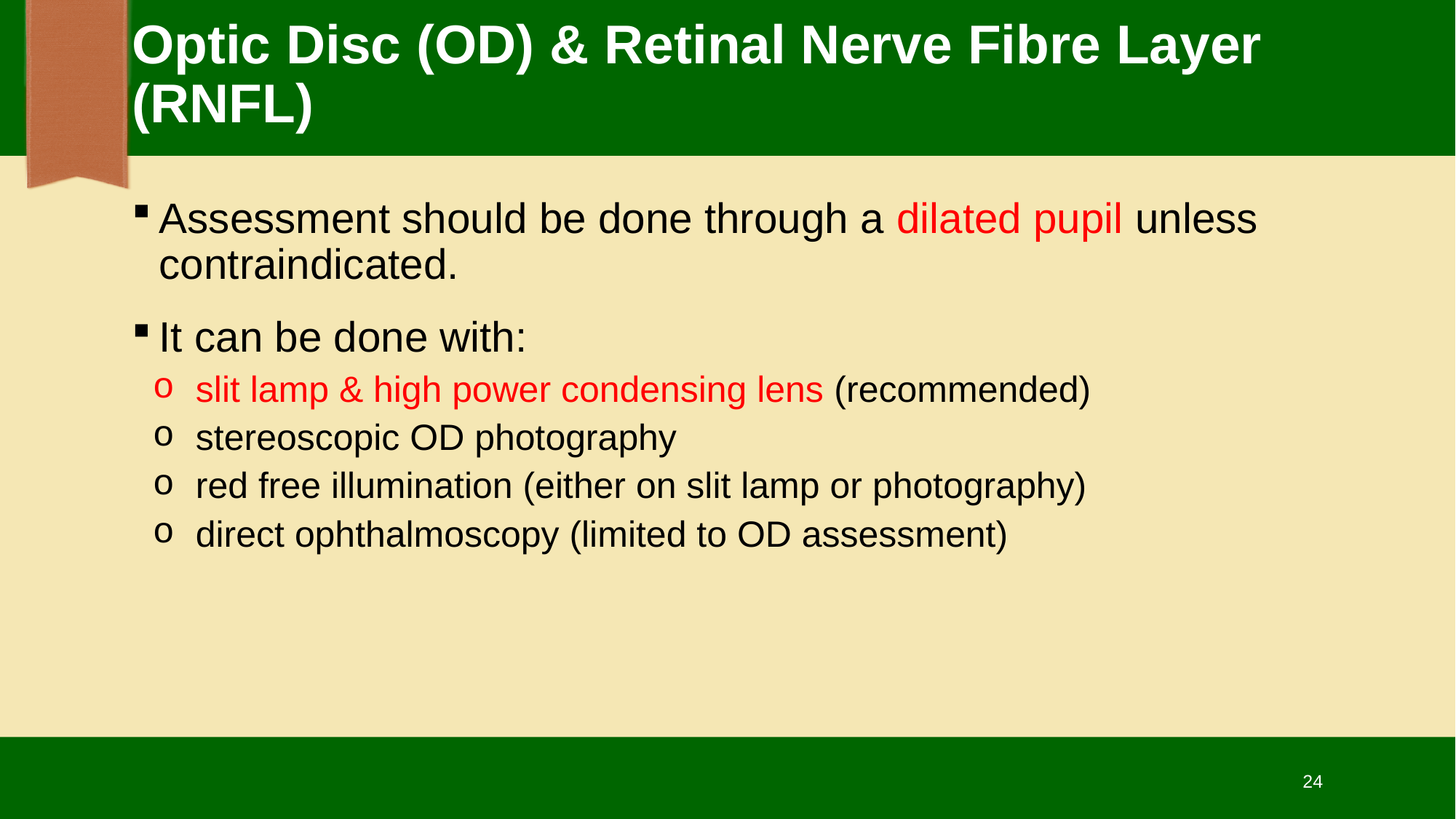

# Optic Disc (OD) & Retinal Nerve Fibre Layer (RNFL)
Assessment should be done through a dilated pupil unless contraindicated.
It can be done with:
slit lamp & high power condensing lens (recommended)
stereoscopic OD photography
red free illumination (either on slit lamp or photography)
direct ophthalmoscopy (limited to OD assessment)
24